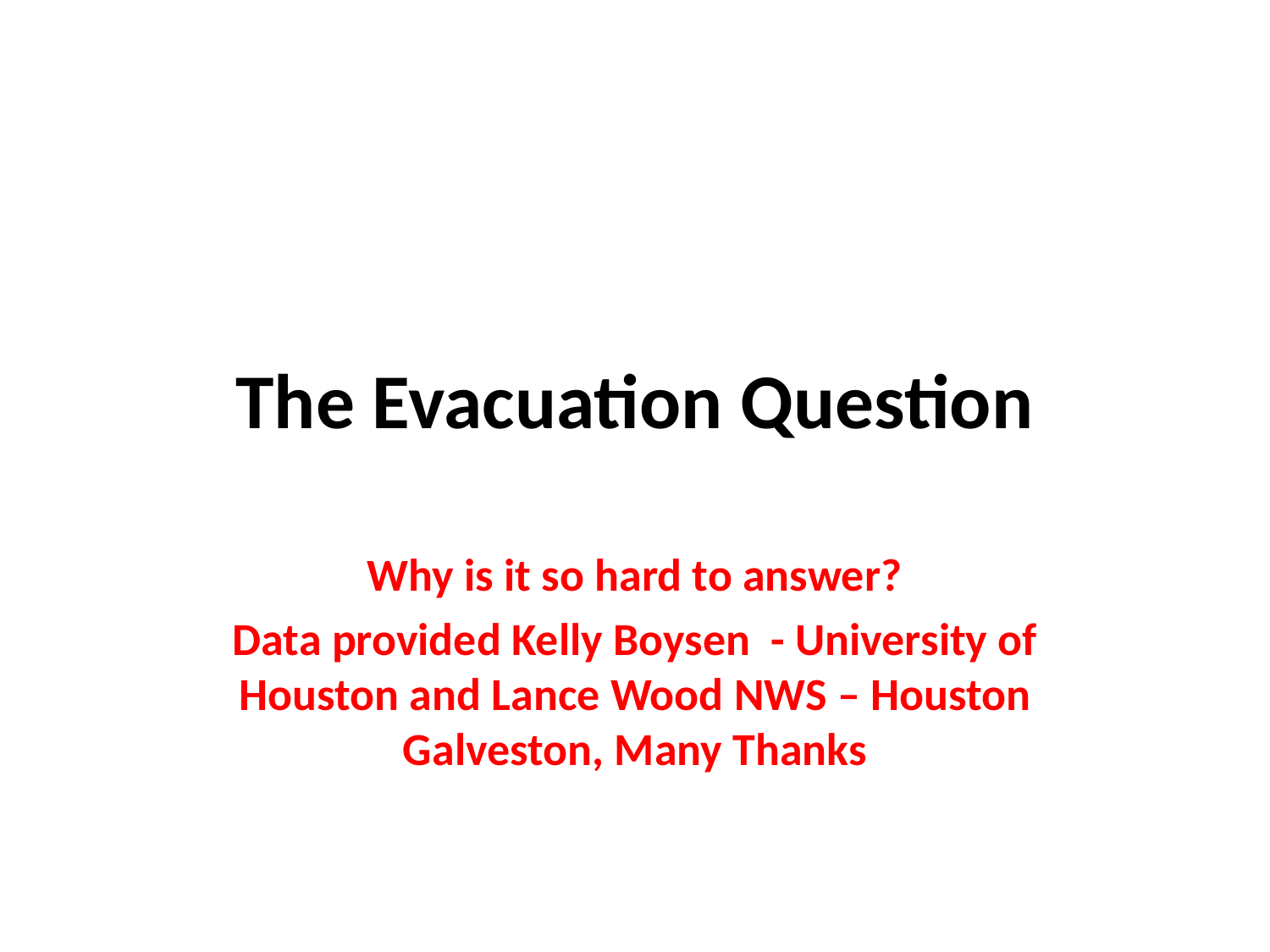

# The Evacuation Question
Why is it so hard to answer?
Data provided Kelly Boysen  - University of Houston and Lance Wood NWS – Houston Galveston, Many Thanks